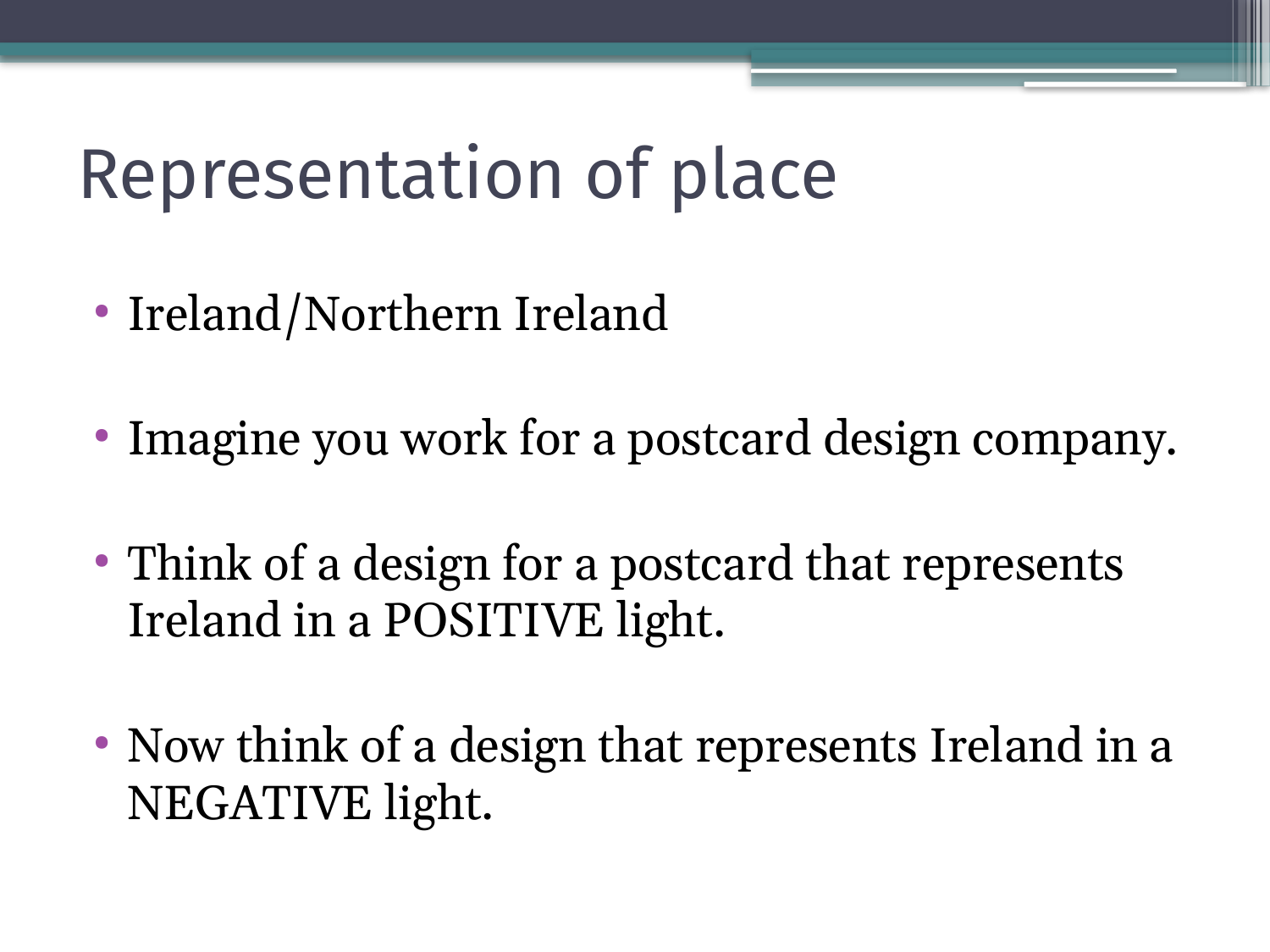

# Representation of place
Ireland/Northern Ireland

Imagine you work for a postcard design company.

Think of a design for a postcard that represents Ireland in a POSITIVE light.

Now think of a design that represents Ireland in a NEGATIVE light.